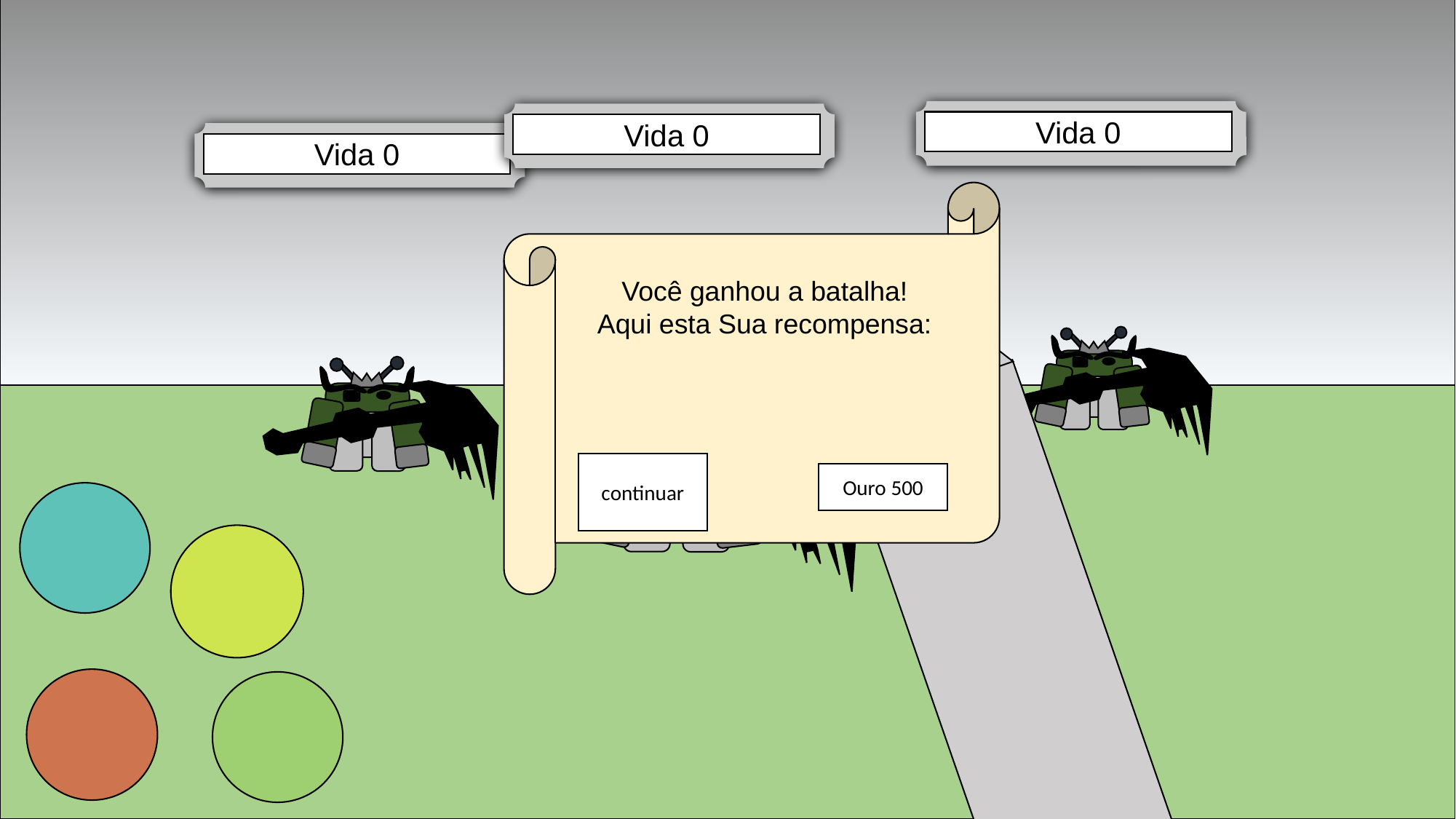

3

Vida 0

Vida 0

Vida 0
Você ganhou a batalha!
Aqui esta Sua recompensa:

continuar
Ouro 500